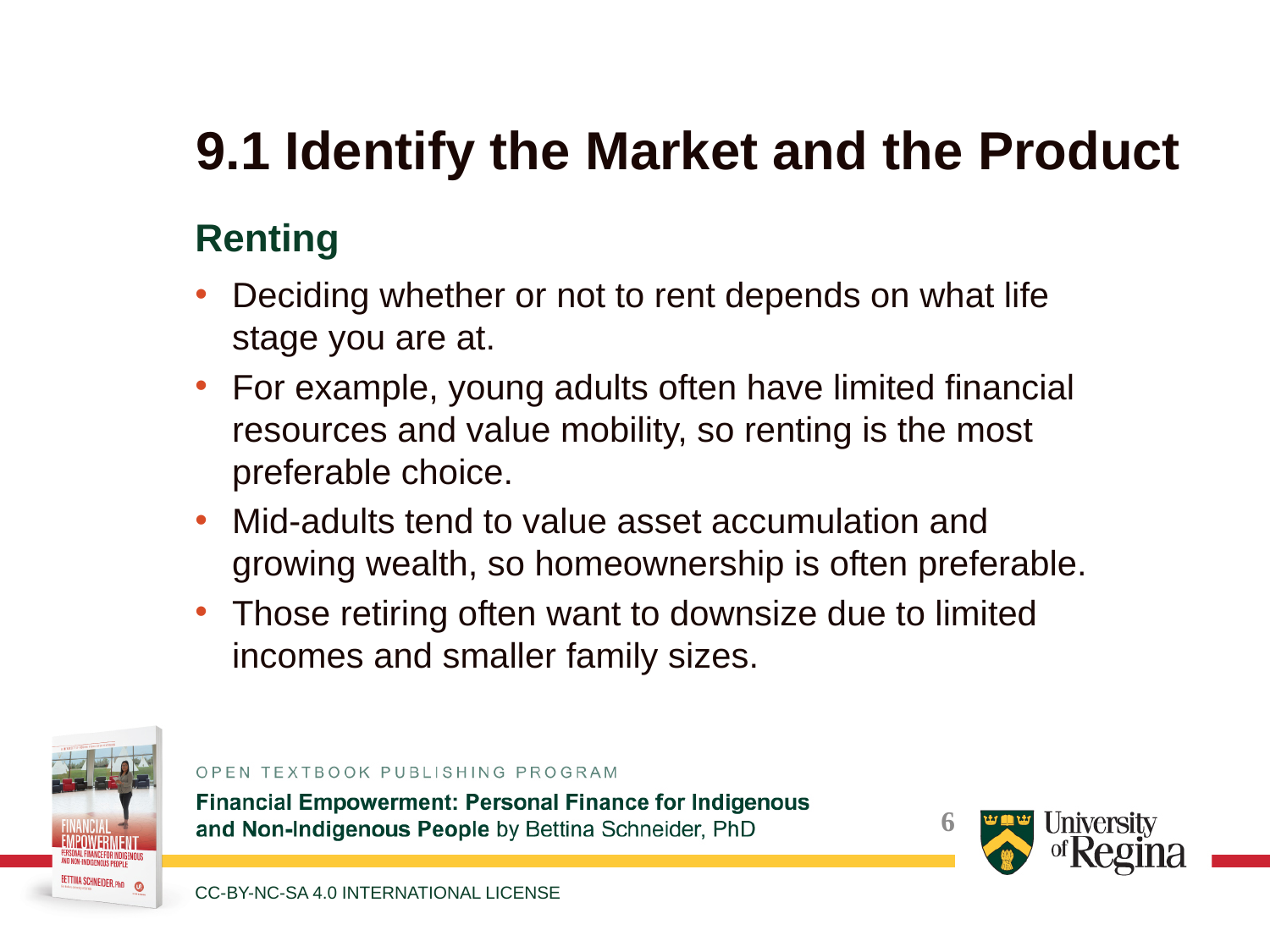

# 9.1 Identify the Market and the Product
Renting
Deciding whether or not to rent depends on what life stage you are at.
For example, young adults often have limited financial resources and value mobility, so renting is the most preferable choice.
Mid-adults tend to value asset accumulation and growing wealth, so homeownership is often preferable.
Those retiring often want to downsize due to limited incomes and smaller family sizes.
CC-BY-NC-SA 4.0 INTERNATIONAL LICENSE